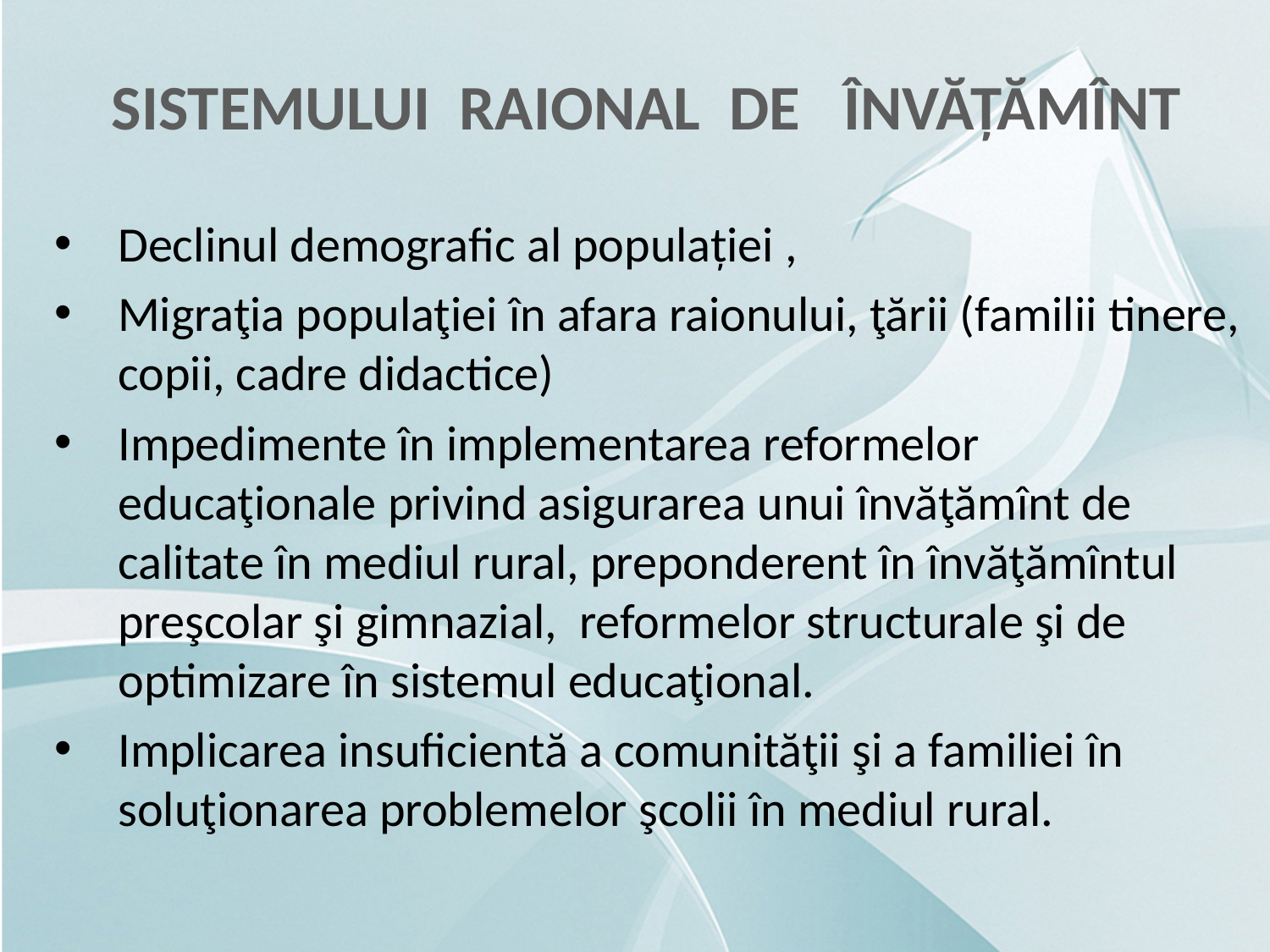

SISTEMULUI  RAIONAL  DE   ÎNVĂȚĂMÎNT
Declinul demografic al populației ,
Migraţia populaţiei în afara raionului, ţării (familii tinere, copii, cadre didactice)
Impedimente în implementarea reformelor educaţionale privind asigurarea unui învăţămînt de calitate în mediul rural, preponderent în învăţămîntul preşcolar şi gimnazial,  reformelor structurale şi de optimizare în sistemul educaţional.
Implicarea insuficientă a comunităţii şi a familiei în soluţionarea problemelor şcolii în mediul rural.